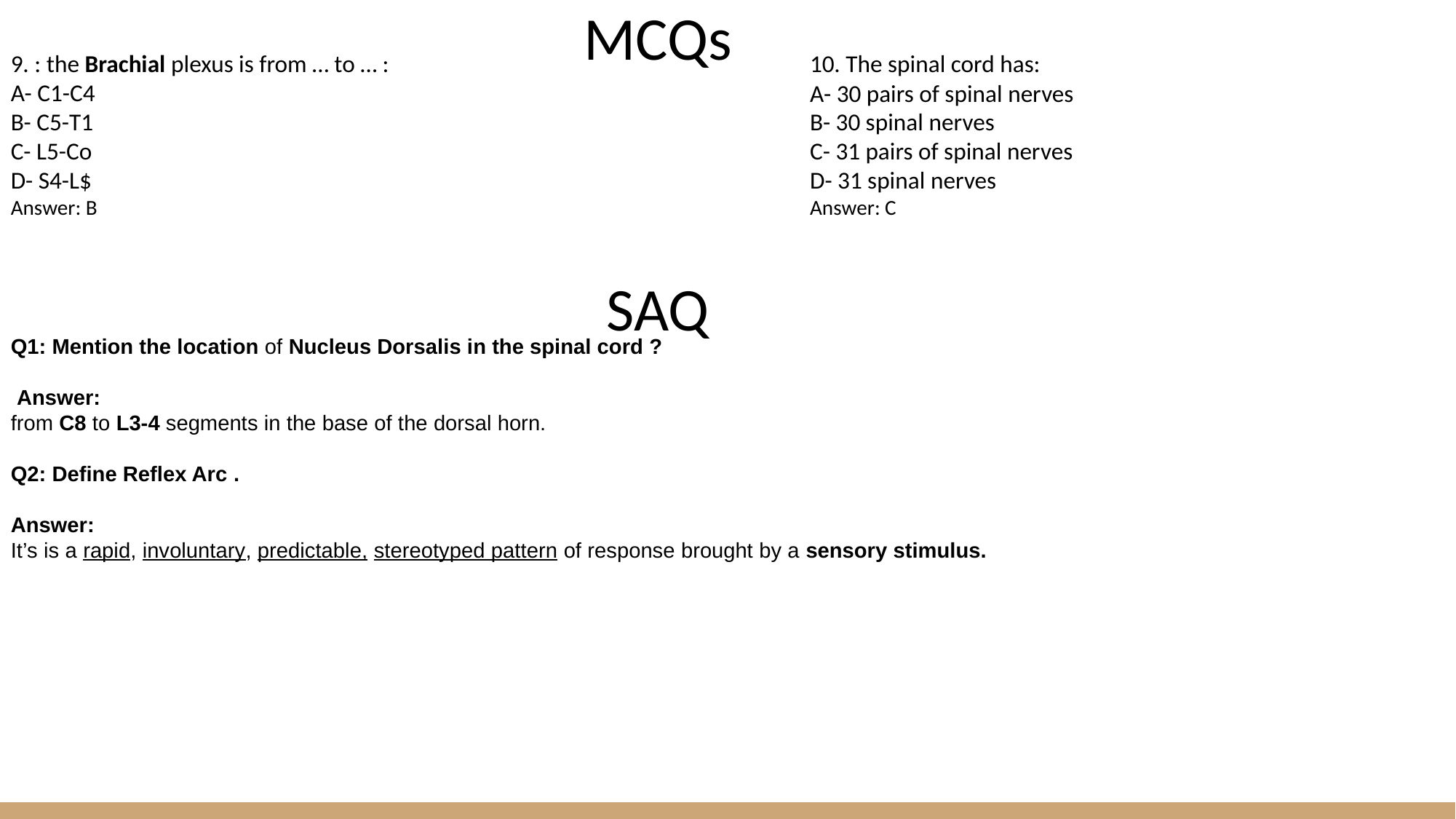

MCQs
9. : the Brachial plexus is from … to … :
A- C1-C4
B- C5-T1
C- L5-Co
D- S4-L$
Answer: B

10. The spinal cord has:
A- 30 pairs of spinal nerves
B- 30 spinal nerves
C- 31 pairs of spinal nerves
D- 31 spinal nerves
Answer: C
SAQ
Q1: Mention the location of Nucleus Dorsalis in the spinal cord ?

 Answer:
from C8 to L3-4 segments in the base of the dorsal horn.

Q2: Define Reflex Arc .

Answer:
It’s is a rapid, involuntary, predictable, stereotyped pattern of response brought by a sensory stimulus.